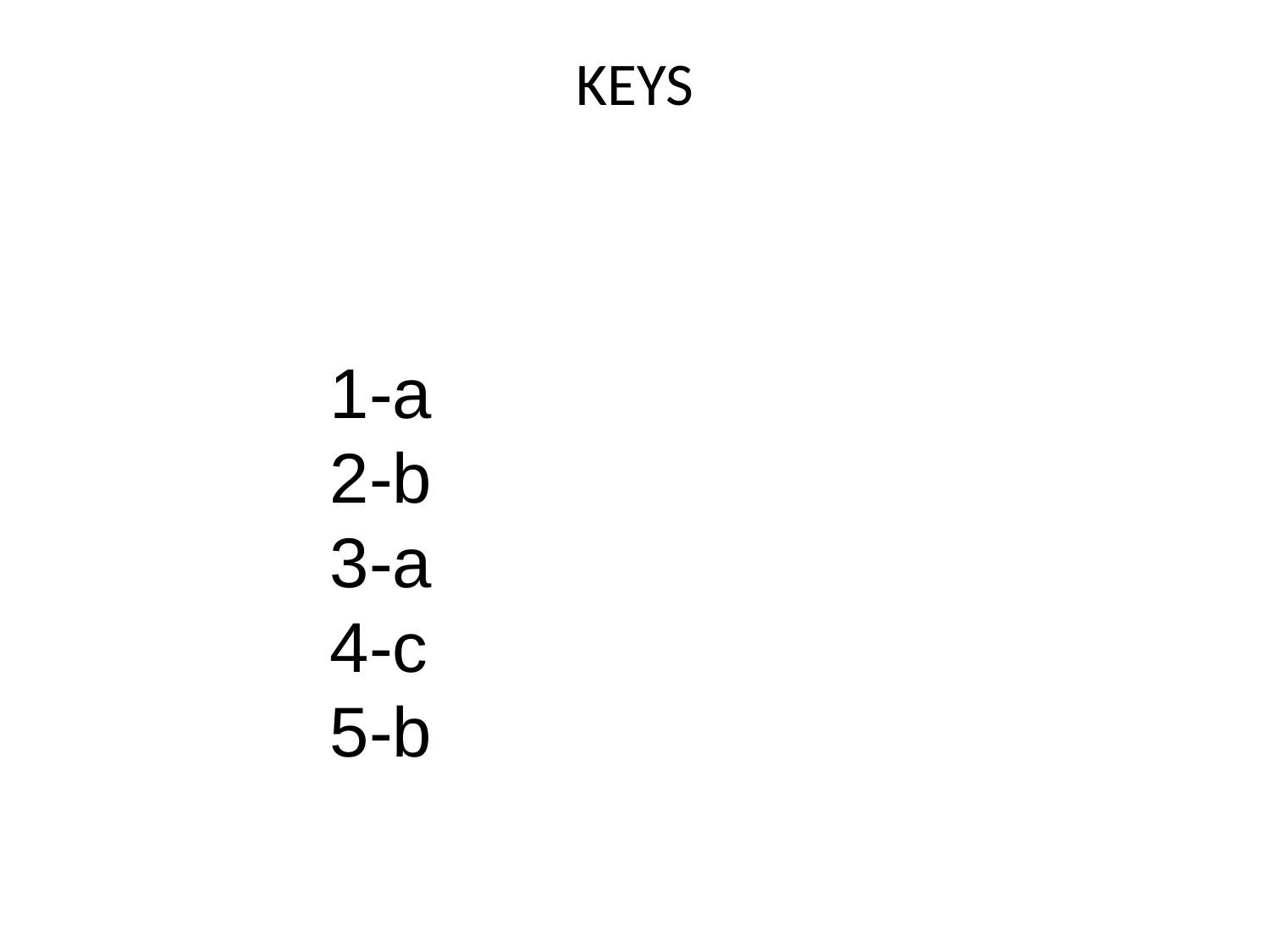

# KEYS
1-а
2-b
3-a
4-c
5-b